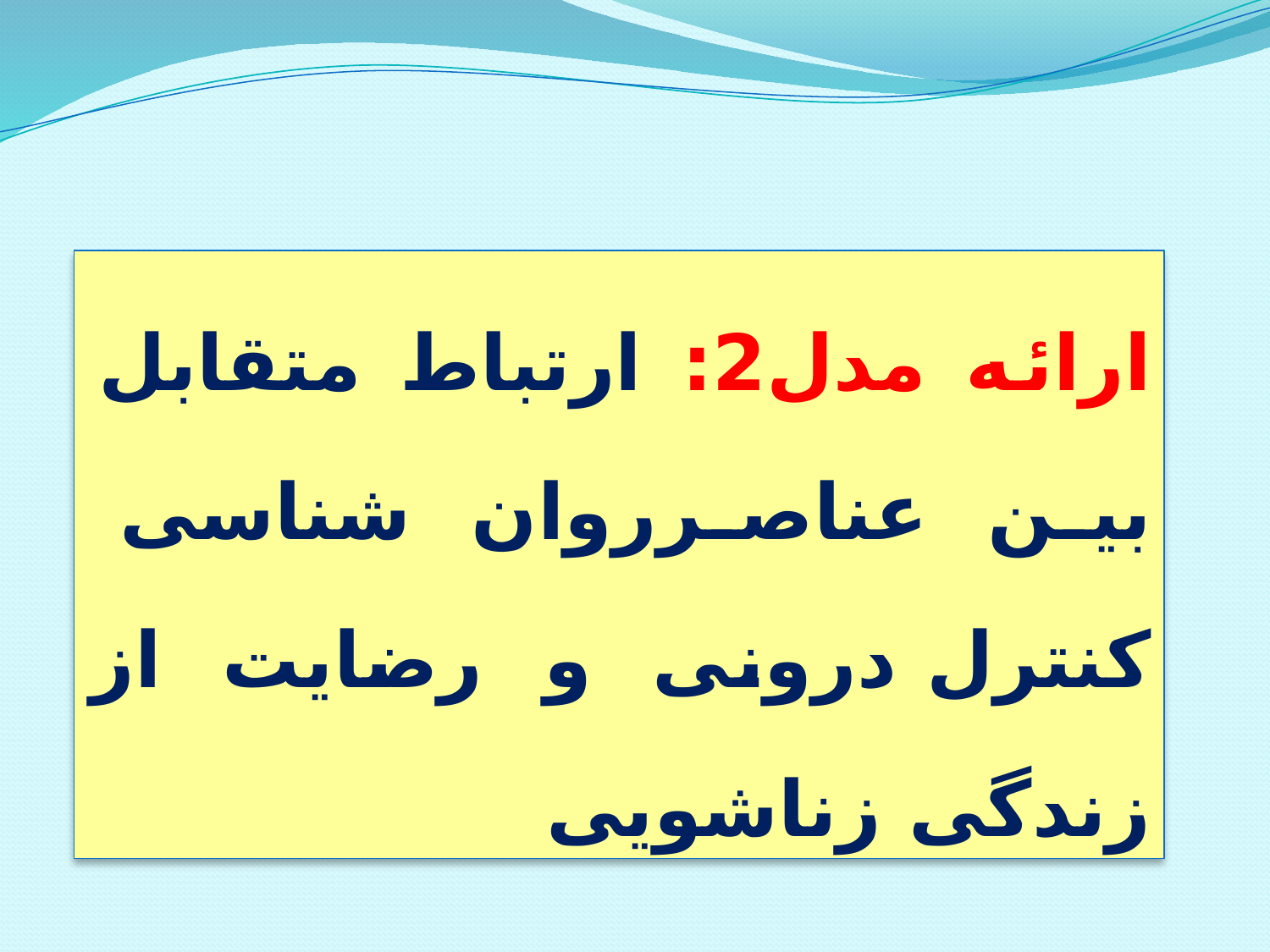

ارائه مدل2: ارتباط متقابل بین عناصرروان شناسی کنترل درونی  و  رضایت  از زندگی زناشویی